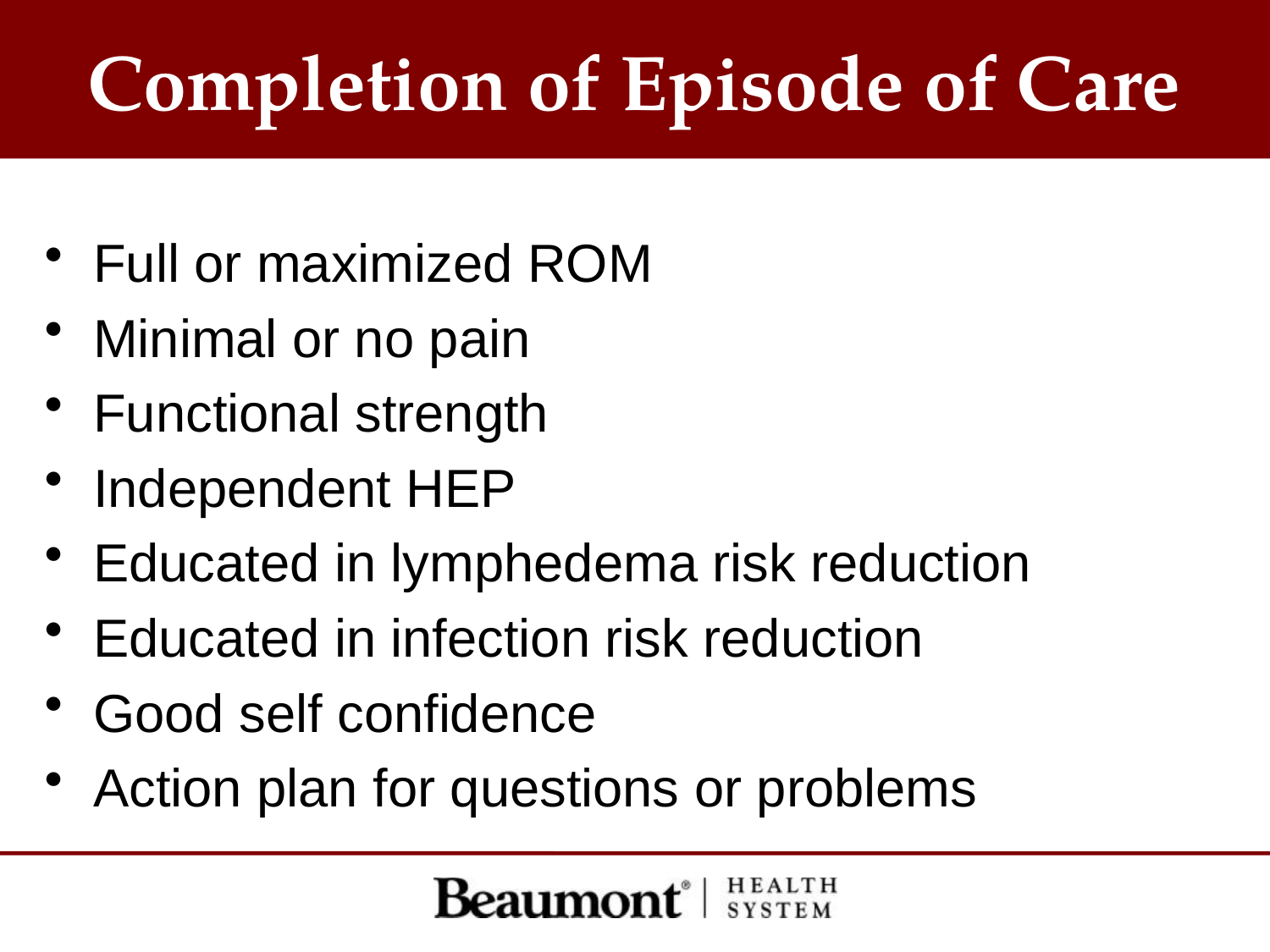

# Completion of Episode of Care
Full or maximized ROM
Minimal or no pain
Functional strength
Independent HEP
Educated in lymphedema risk reduction
Educated in infection risk reduction
Good self confidence
Action plan for questions or problems